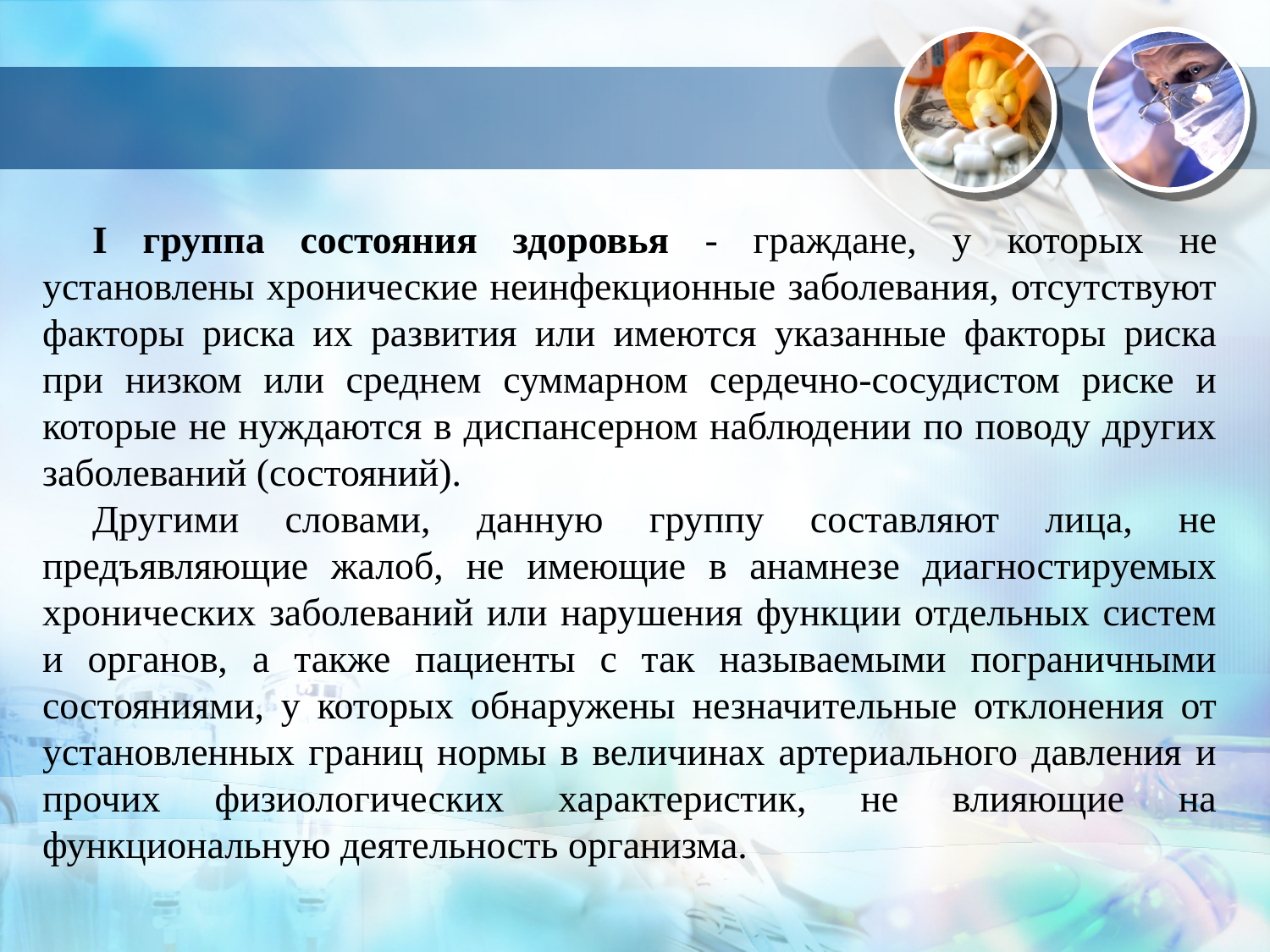

I группа состояния здоровья - граждане, у которых не установлены хронические неинфекционные заболевания, отсутствуют факторы риска их развития или имеются указанные факторы риска при низком или среднем суммарном сердечно-сосудистом риске и которые не нуждаются в диспансерном наблюдении по поводу других заболеваний (состояний).
Другими словами, данную группу составляют лица, не предъявляющие жалоб, не имеющие в анамнезе диагностируемых хронических заболеваний или нарушения функции отдельных систем и органов, а также пациенты с так называемыми пограничными состояниями, у которых обнаружены незначительные отклонения от установленных границ нормы в величинах артериального давления и прочих физиологических характеристик, не влияющие на функциональную деятельность организма.